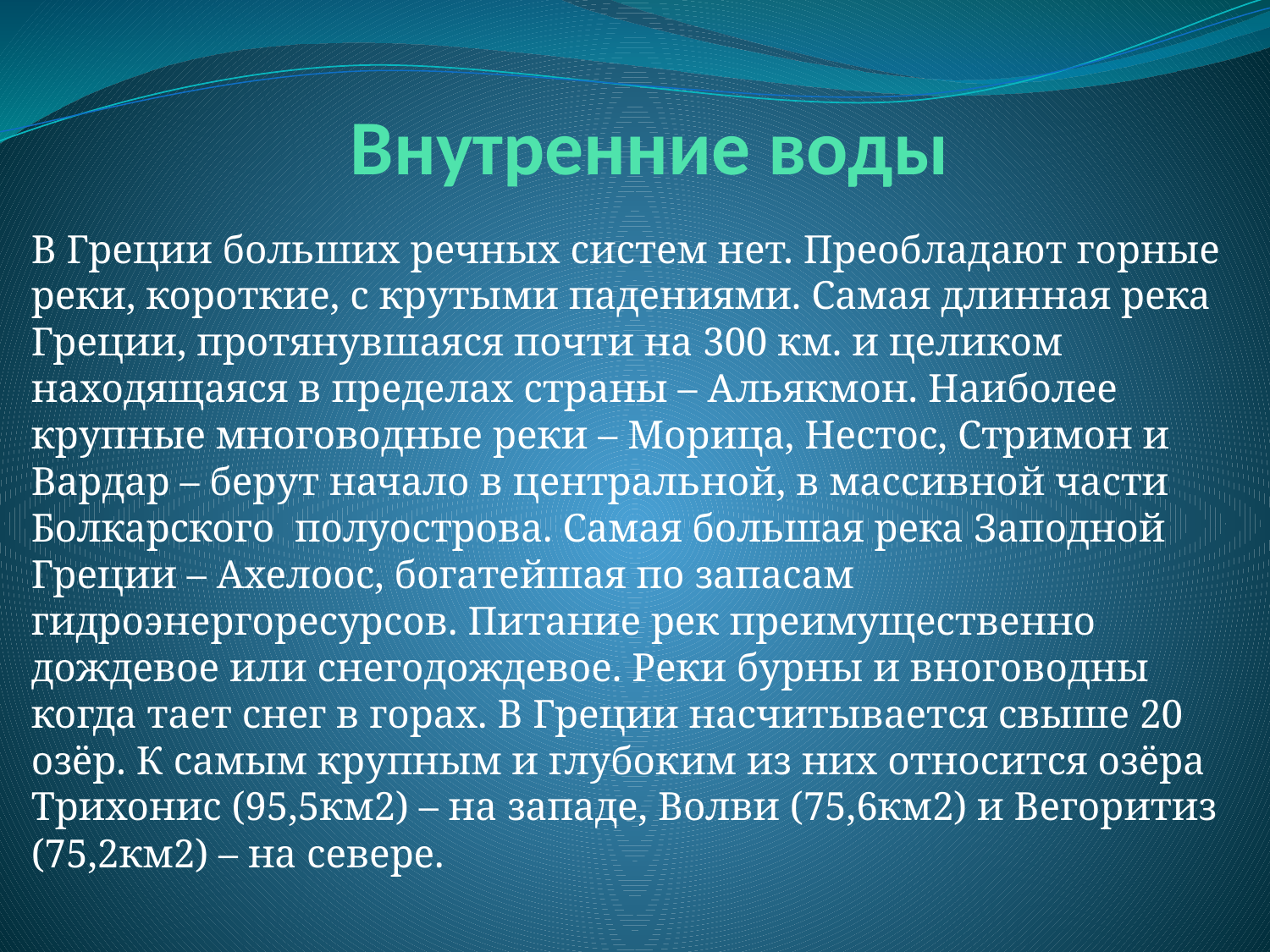

# Внутренние воды
В Греции больших речных систем нет. Преобладают горные реки, короткие, с крутыми падениями. Самая длинная река Греции, протянувшаяся почти на 300 км. и целиком находящаяся в пределах страны – Альякмон. Наиболее крупные многоводные реки – Морица, Нестос, Стримон и Вардар – берут начало в центральной, в массивной части  Болкарского  полуострова. Самая большая река Заподной Греции – Ахелоос, богатейшая по запасам гидроэнергоресурсов. Питание рек преимущественно дождевое или снегодождевое. Реки бурны и вноговодны когда тает снег в горах. В Греции насчитывается свыше 20 озёр. К самым крупным и глубоким из них относится озёра Трихонис (95,5км2) – на западе, Волви (75,6км2) и Вегоритиз (75,2км2) – на севере.